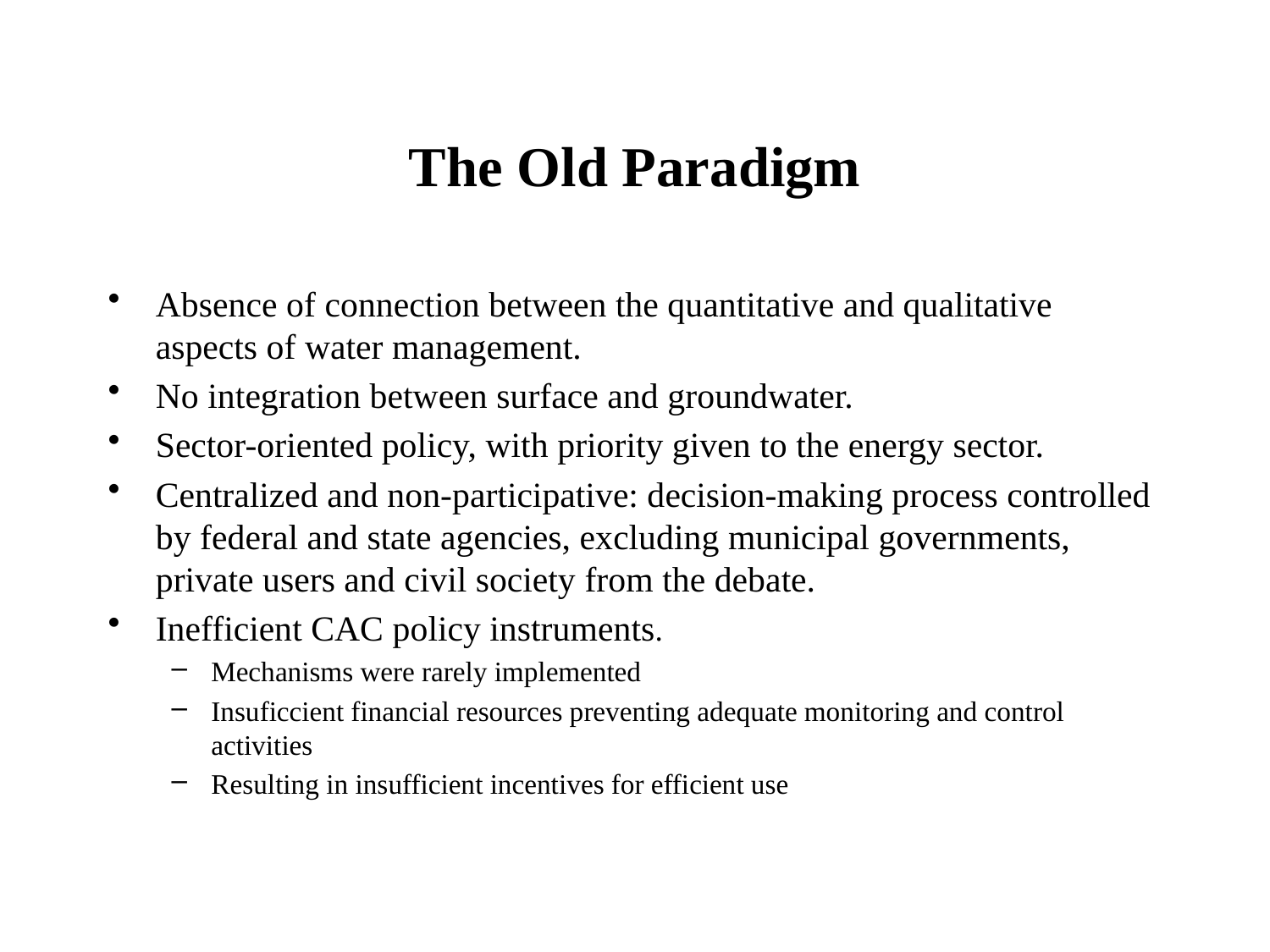

# The Old Paradigm
Absence of connection between the quantitative and qualitative aspects of water management.
No integration between surface and groundwater.
Sector-oriented policy, with priority given to the energy sector.
Centralized and non-participative: decision-making process controlled by federal and state agencies, excluding municipal governments, private users and civil society from the debate.
Inefficient CAC policy instruments.
Mechanisms were rarely implemented
Insuficcient financial resources preventing adequate monitoring and control activities
Resulting in insufficient incentives for efficient use